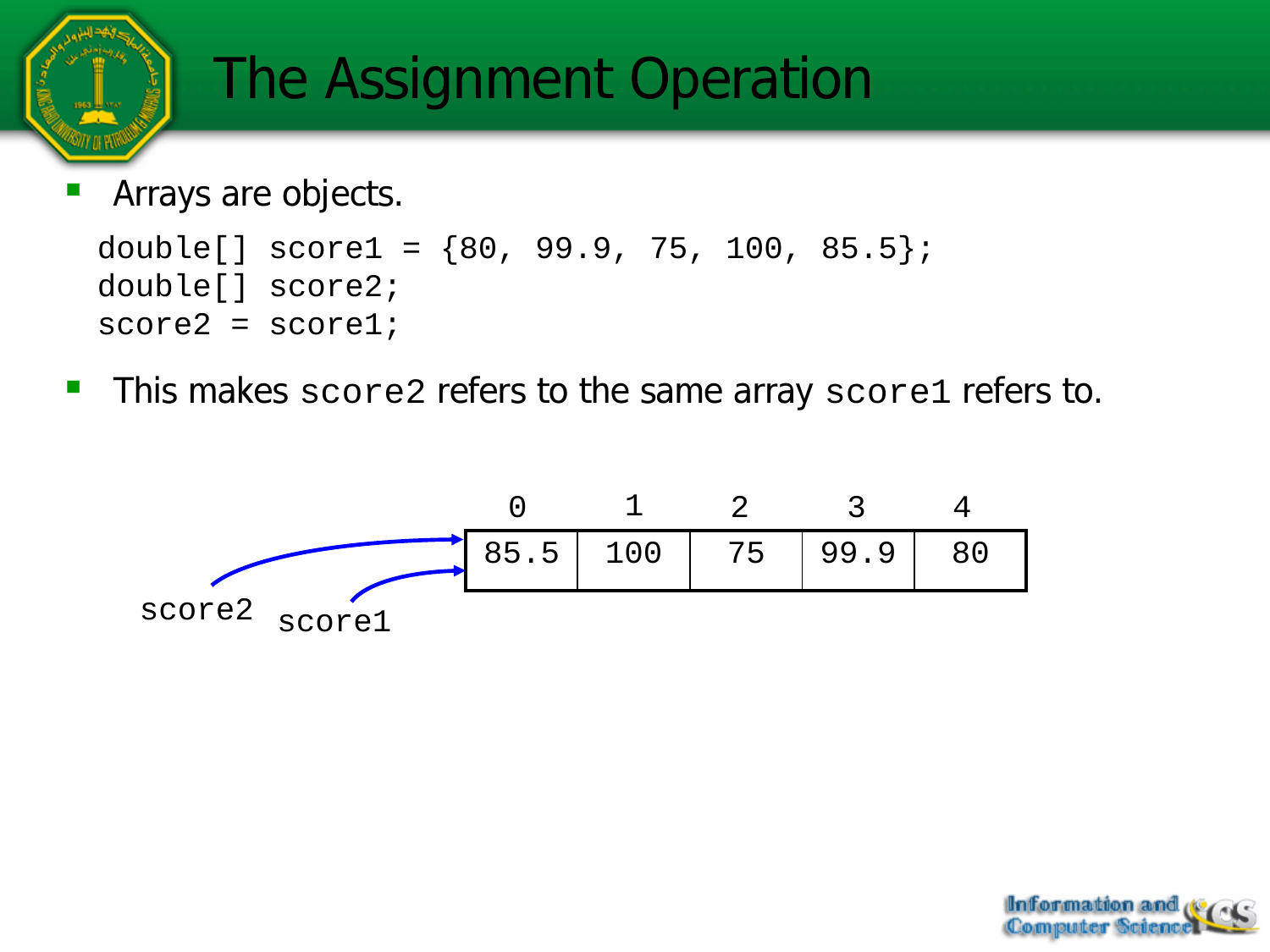

# The Assignment Operation
Arrays are objects.

This makes score2 refers to the same array score1 refers to.
double[] score1 = {80, 99.9, 75, 100, 85.5};
double[] score2;
score2 = score1;

1
0
2
3
4
| 85.5 | 100 | 75 | 99.9 | 80 |
| --- | --- | --- | --- | --- |

score2
score1